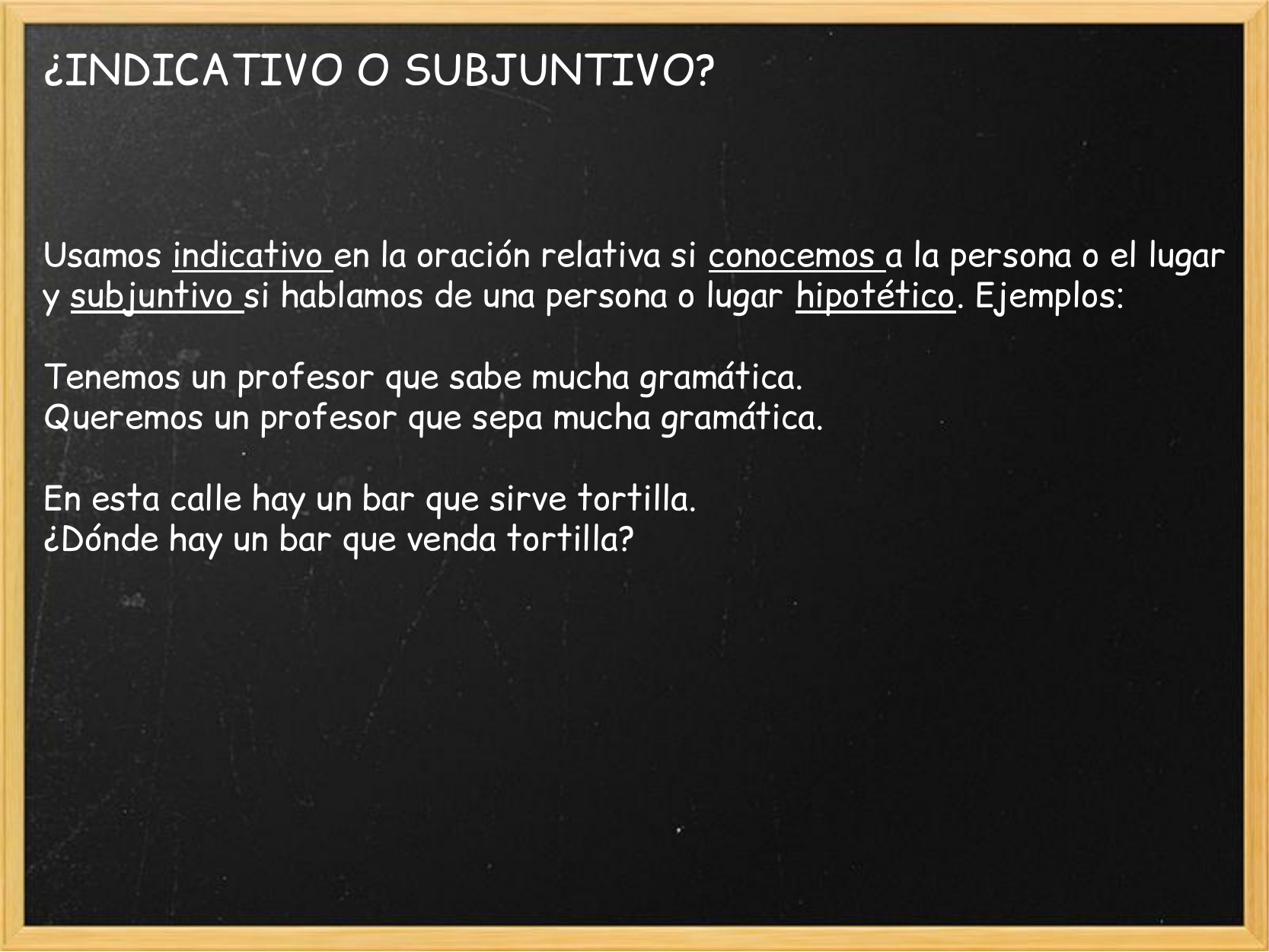

# ¿INDICATIVO O SUBJUNTIVO?
Usamos indicativo en la oración relativa si conocemos a la persona o el lugar y subjuntivo si hablamos de una persona o lugar hipotético. Ejemplos:

Tenemos un profesor que sabe mucha gramática.
Queremos un profesor que sepa mucha gramática.

En esta calle hay un bar que sirve tortilla.
¿Dónde hay un bar que venda tortilla?